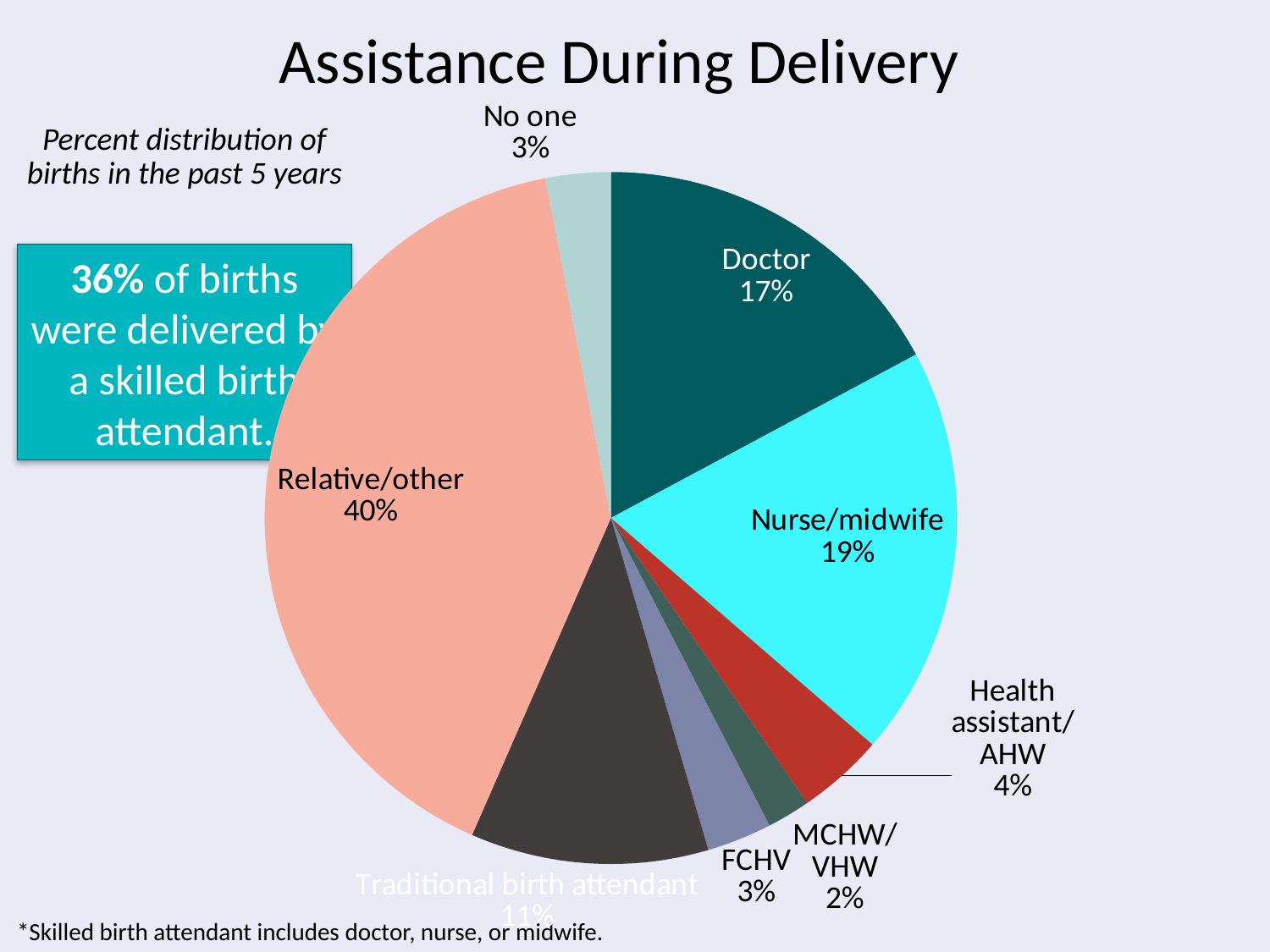

# Assistance During Delivery

### Chart

| Category | Sales |
|---|---|
| Doctor | 17.0 |
| Nurse/midwife | 19.0 |
| Health assistant/AHW | 4.0 |
| MCHW/VHW | 2.0 |
| FCHV | 3.0 |
| Traditional birth attendant | 11.0 |
| Relative/other | 40.0 |
| No one | 3.0 |
Percent distribution of births in the past 5 years
36% of births were delivered by a skilled birth attendant.
*Skilled birth attendant includes doctor, nurse, or midwife.